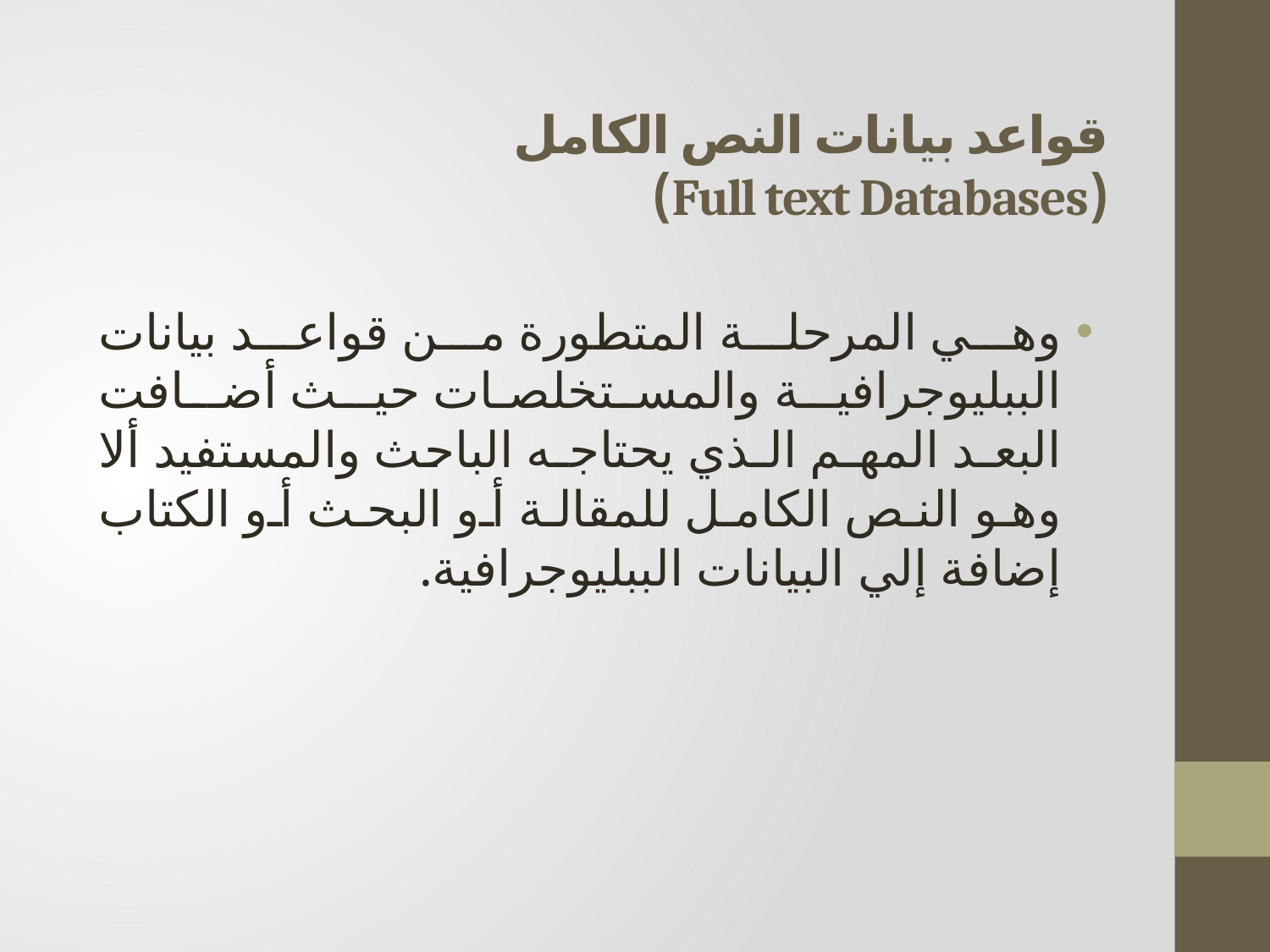

# قواعد بيانات النص الكامل (Full text Databases)
وهي المرحلة المتطورة من قواعد بيانات الببليوجرافيـة والمستخلصـات حيـث أضـافت البعـد المهـم الـذي يحتاجـه الباحث والمستفيد أﻻ وهو النص الكامل للمقالة أو البحث أو الكتاب إضافة إلي البيانات الببليوجرافية.